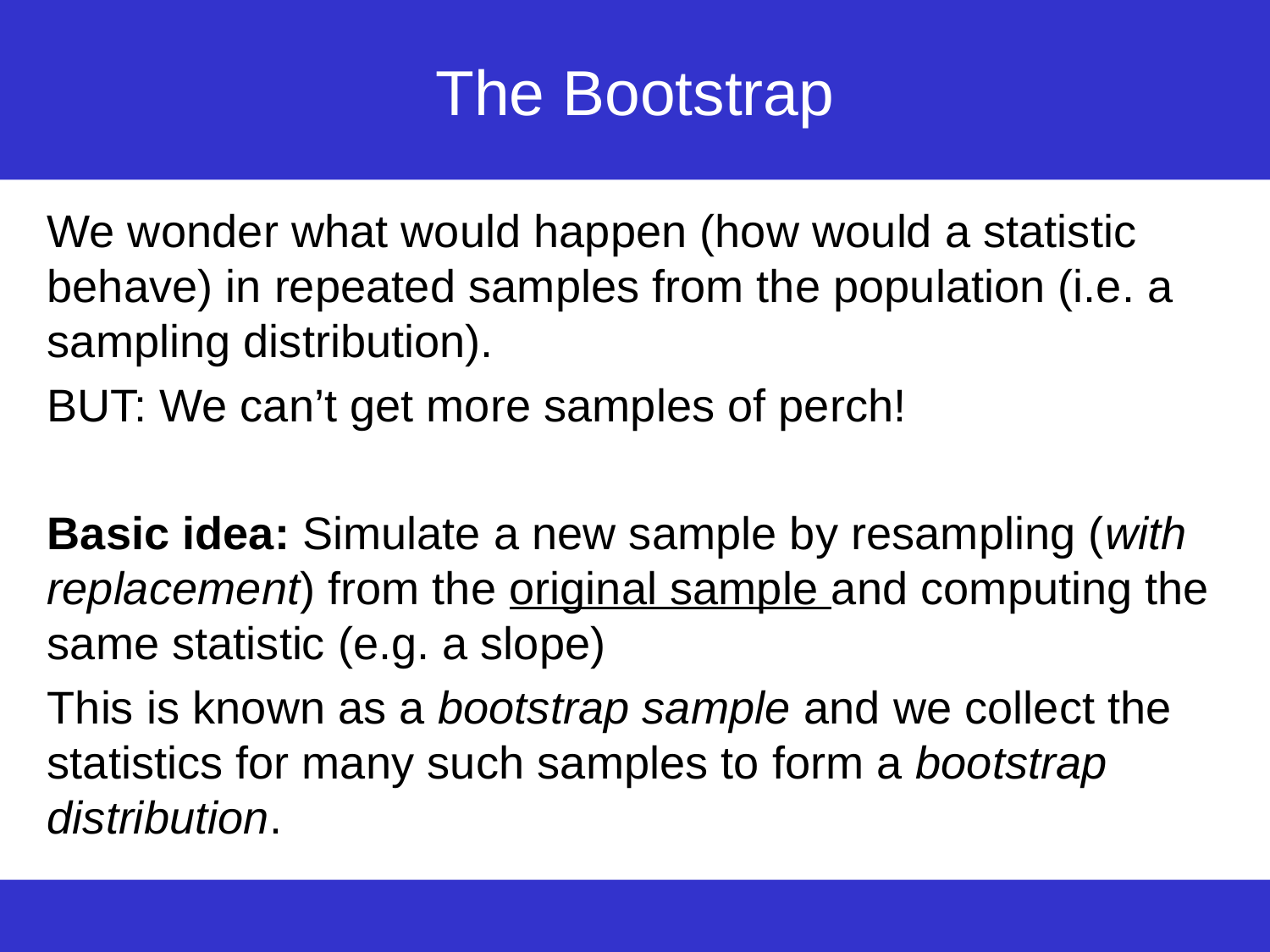

# The Bootstrap
We wonder what would happen (how would a statistic behave) in repeated samples from the population (i.e. a sampling distribution).
BUT: We can’t get more samples of perch!

Basic idea: Simulate a new sample by resampling (with replacement) from the original sample and computing the same statistic (e.g. a slope)
This is known as a bootstrap sample and we collect the statistics for many such samples to form a bootstrap distribution.